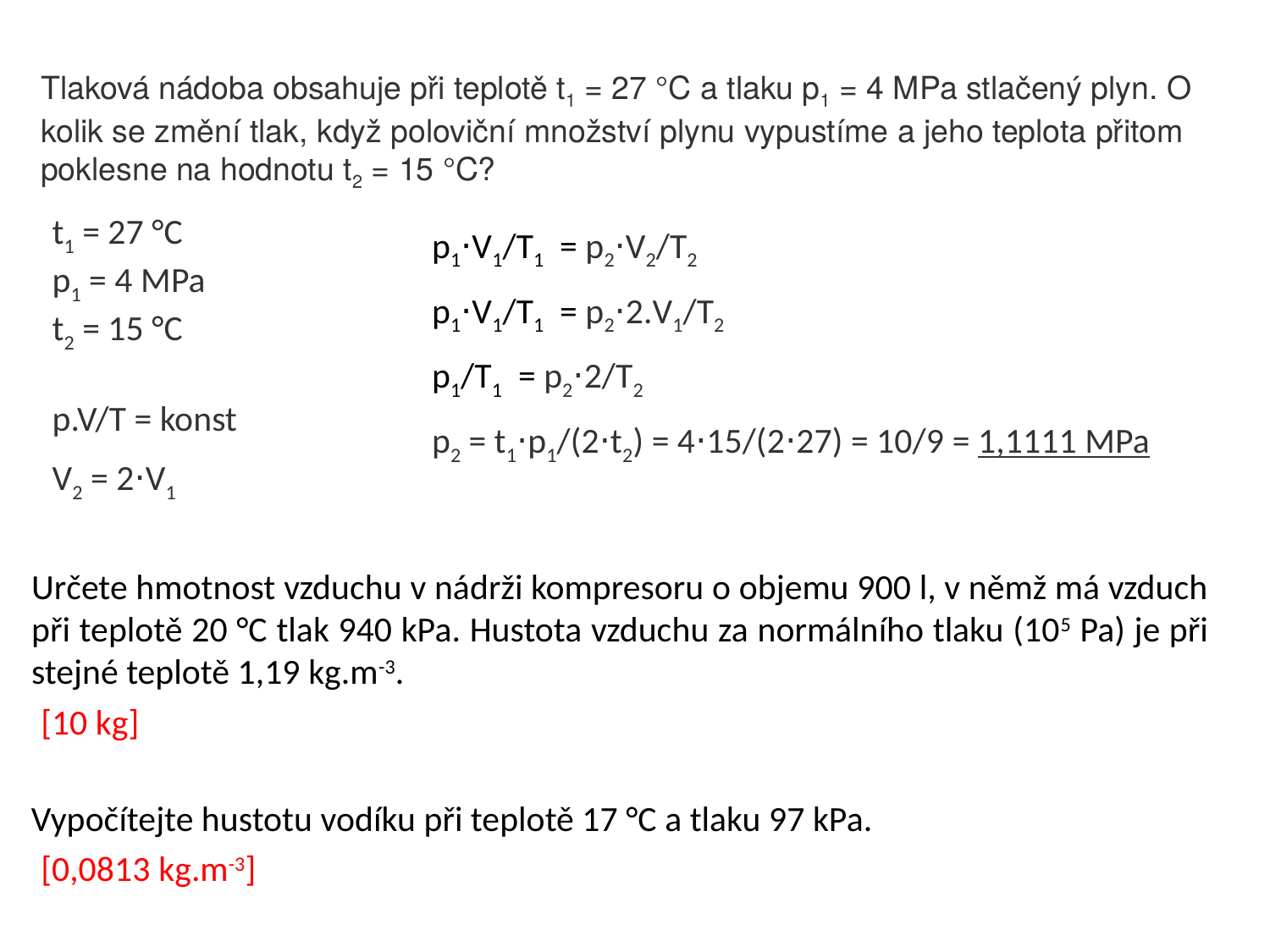

Tlaková nádoba obsahuje při teplotě t1 = 27 °C a tlaku p1 = 4 MPa stlačený plyn. O kolik se změní tlak, když poloviční množství plynu vypustíme a jeho teplota přitom poklesne na hodnotu t2 = 15 °C?
t1 ​= 27 °C
p1​ = 4 MPa
t2 ​= 15 °C

p.V​/T = konst

V2​ = 2⋅V1​
p1​⋅V1/T1  ​​= ​p2​⋅V2/T2

p1​⋅V1/T1  ​​= ​p2​⋅2.V1/T2 ​

p1/T1  ​​= ​p2​⋅2/T2

p2 ​= t1​⋅p1/(2⋅t2)​ = 4⋅15/(2​⋅27) = 10/9​ = 1,1111 MPa
Určete hmotnost vzduchu v nádrži kompresoru o objemu 900 l, v němž má vzduch při teplotě 20 °C tlak 940 kPa. Hustota vzduchu za normálního tlaku (105 Pa) je při stejné teplotě 1,19 kg.m-3.
[10 kg]
Vypočítejte hustotu vodíku při teplotě 17 °C a tlaku 97 kPa.
[0,0813 kg.m-3]